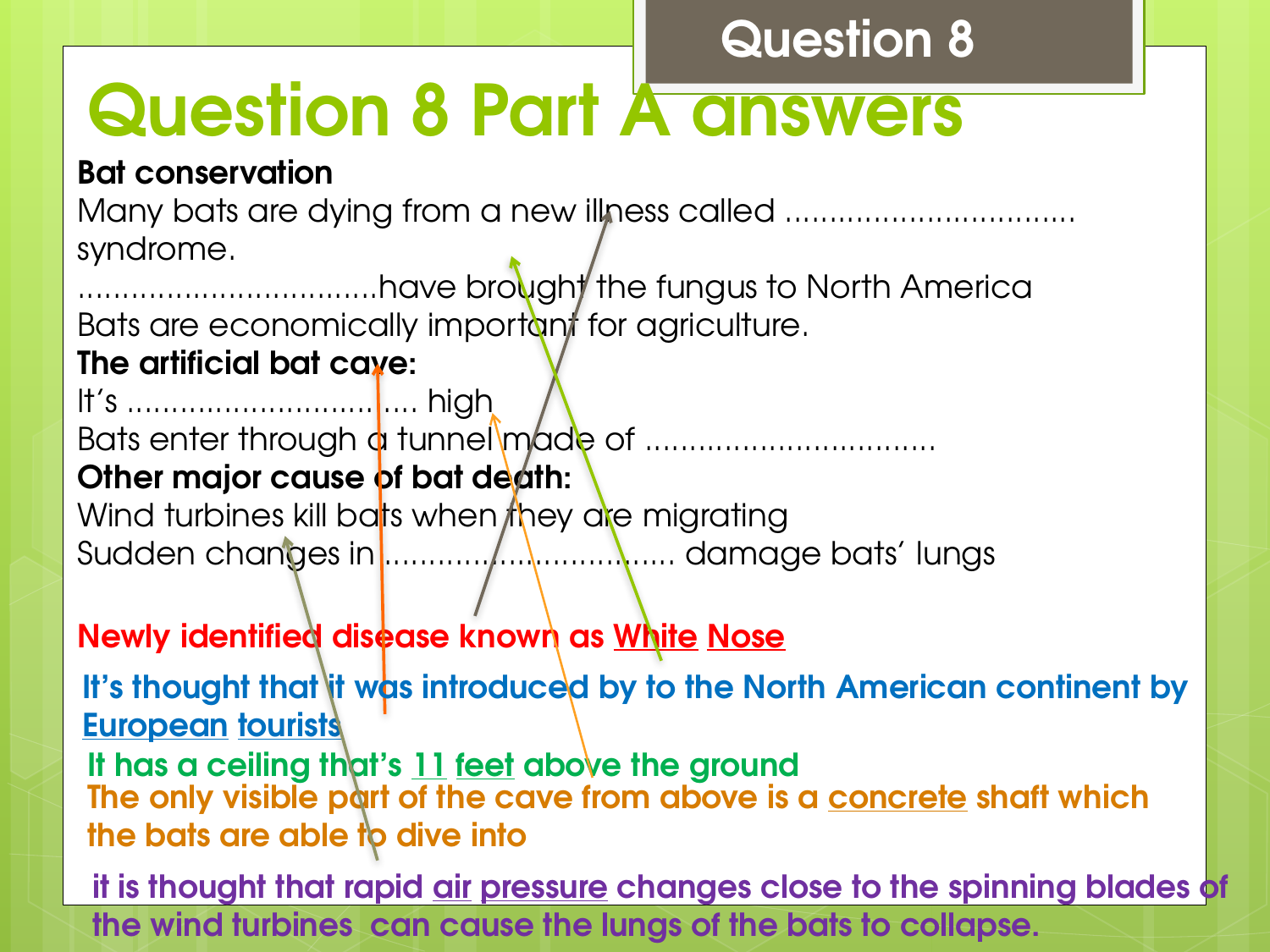

Question 8
# Question 8 Part A answers
Bat conservation
Many bats are dying from a new illness called ................................. syndrome.
..................................have brought the fungus to North America
Bats are economically important for agriculture.
The artificial bat cave:
It’s ................................. high
Bats enter through a tunnel made of .................................
Other major cause of bat death:
Wind turbines kill bats when they are migrating
Sudden changes in ................................. damage bats’ lungs
Newly identified disease known as White Nose
It’s thought that it was introduced by to the North American continent by European tourists
It has a ceiling that’s 11 feet above the ground
The only visible part of the cave from above is a concrete shaft which the bats are able to dive into
it is thought that rapid air pressure changes close to the spinning blades of the wind turbines  can cause the lungs of the bats to collapse.